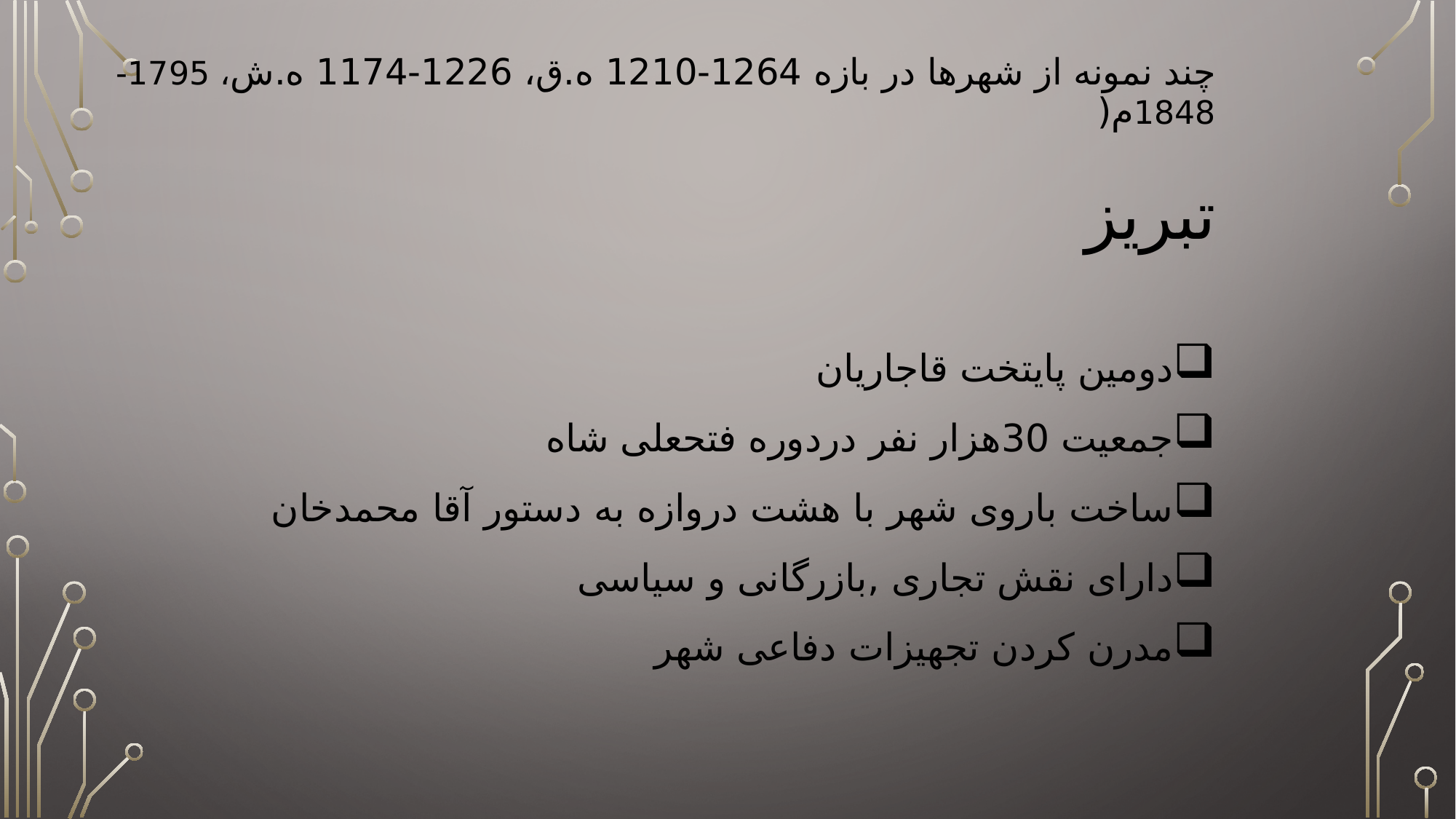

# چند نمونه از شهرها در بازه 1264-1210 ه.ق، 1226-1174 ه.ش، 1795-1848م(
تبریز

دومین پایتخت قاجاریان
جمعیت 30هزار نفر دردوره فتحعلی شاه
ساخت باروی شهر با هشت دروازه به دستور آقا محمدخان
دارای نقش تجاری ,بازرگانی و سیاسی
مدرن کردن تجهیزات دفاعی شهر